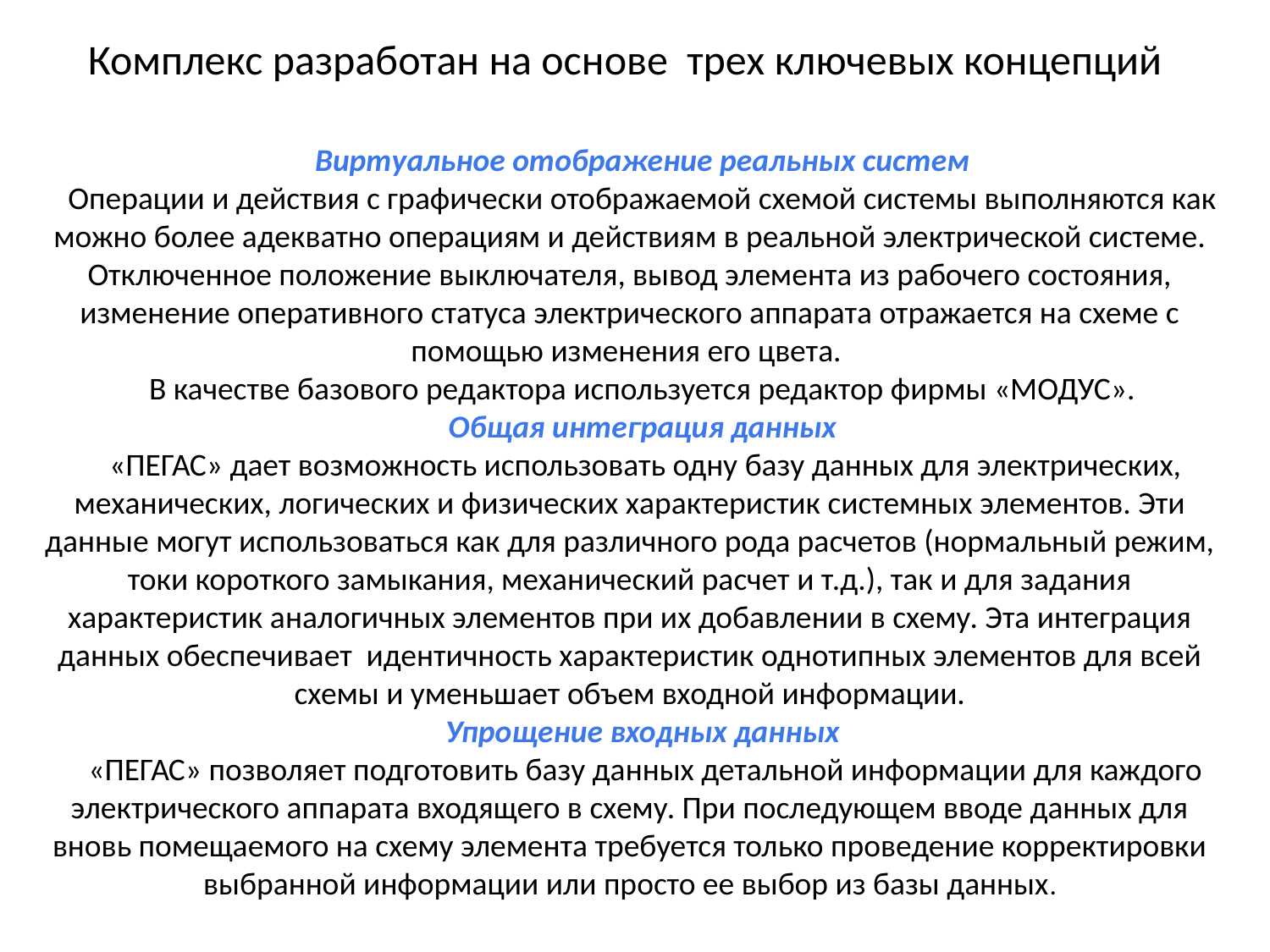

Комплекс разработан на основе  трех ключевых концепций

Виртуальное отображение реальных систем
Операции и действия с графически отображаемой схемой системы выполняются как можно более адекватно операциям и действиям в реальной электрической системе. Отключенное положение выключателя, вывод элемента из рабочего состояния, изменение оперативного статуса электрического аппарата отражается на схеме с помощью изменения его цвета.
В качестве базового редактора используется редактор фирмы «МОДУС».
Общая интеграция данных
 «ПЕГАС» дает возможность использовать одну базу данных для электрических, механических, логических и физических характеристик системных элементов. Эти данные могут использоваться как для различного рода расчетов (нормальный режим, токи короткого замыкания, механический расчет и т.д.), так и для задания характеристик аналогичных элементов при их добавлении в схему. Эта интеграция данных обеспечивает  идентичность характеристик однотипных элементов для всей схемы и уменьшает объем входной информации.
Упрощение входных данных
 «ПЕГАС» позволяет подготовить базу данных детальной информации для каждого электрического аппарата входящего в схему. При последующем вводе данных для вновь помещаемого на схему элемента требуется только проведение корректировки выбранной информации или просто ее выбор из базы данных.